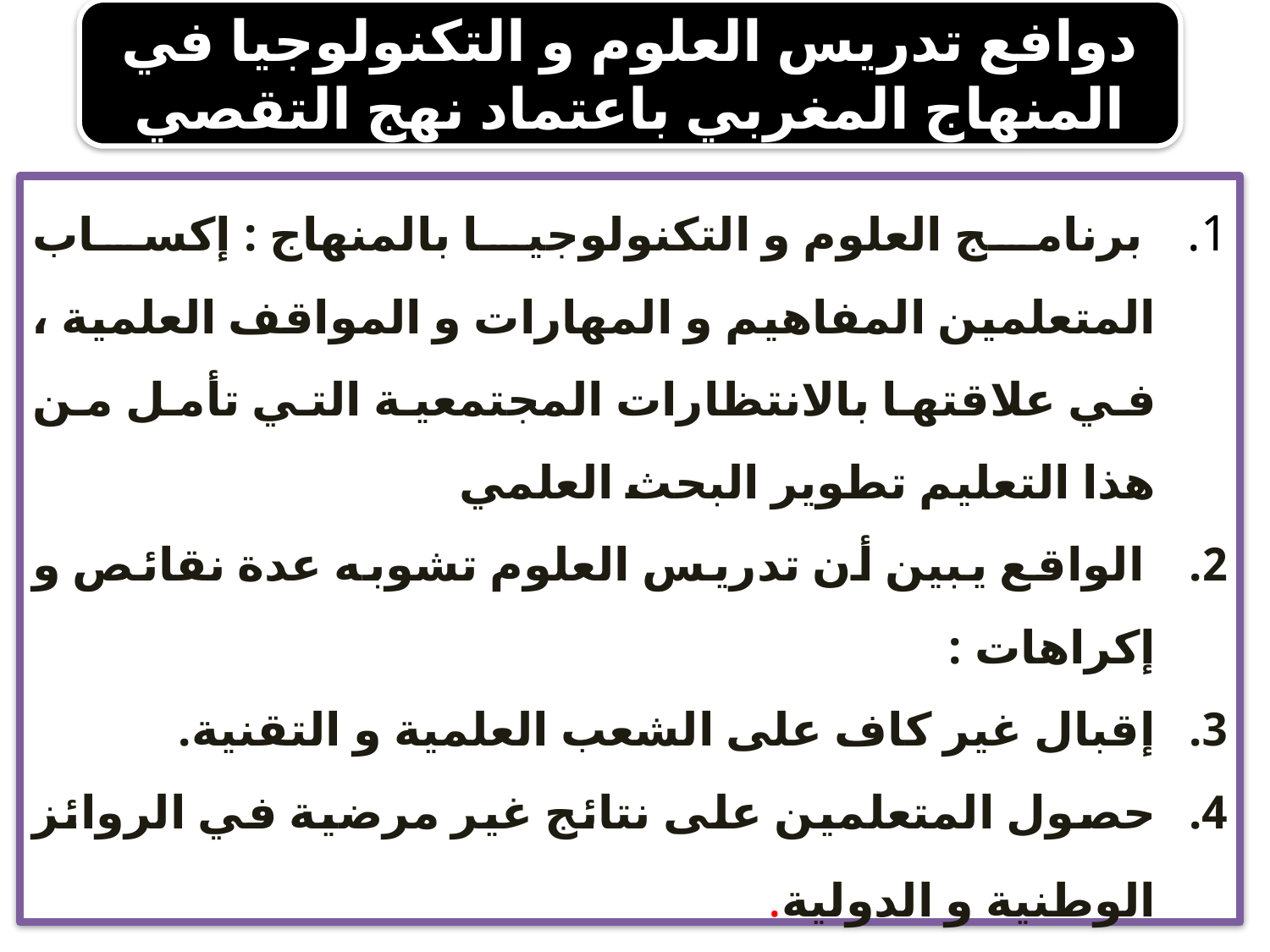

دوافع تدريس العلوم و التكنولوجيا في المنهاج المغربي باعتماد نهج التقصي
 برنامج العلوم و التكنولوجيا بالمنهاج : إكساب المتعلمين المفاهيم و المهارات و المواقف العلمية ، في علاقتها بالانتظارات المجتمعية التي تأمل من هذا التعليم تطوير البحث العلمي
 الواقع يبين أن تدريس العلوم تشوبه عدة نقائص و إكراهات :
إقبال غير كاف على الشعب العلمية و التقنية.
حصول المتعلمين على نتائج غير مرضية في الروائز الوطنية و الدولية.